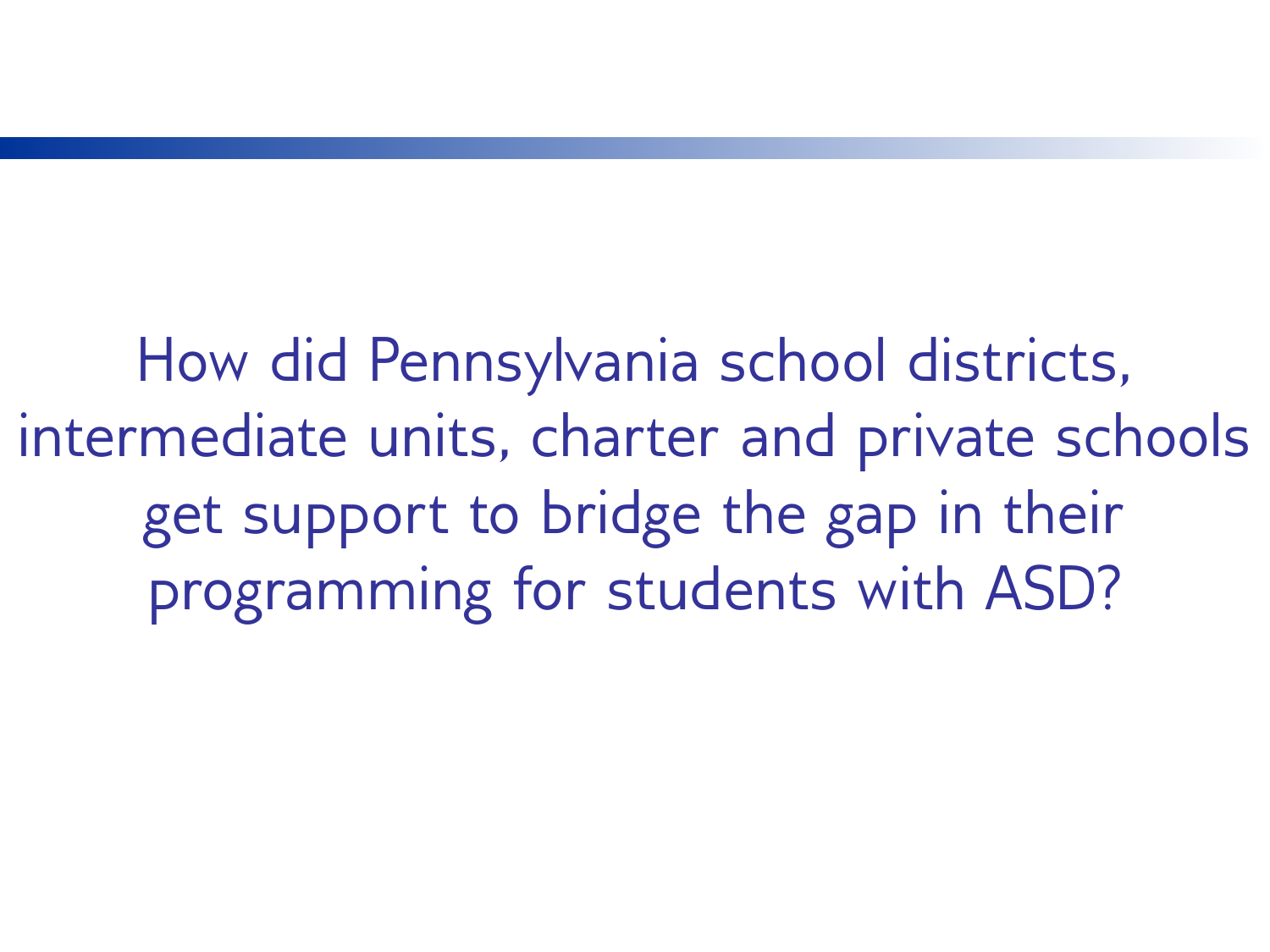

#

How did Pennsylvania school districts, intermediate units, charter and private schools get support to bridge the gap in their programming for students with ASD?